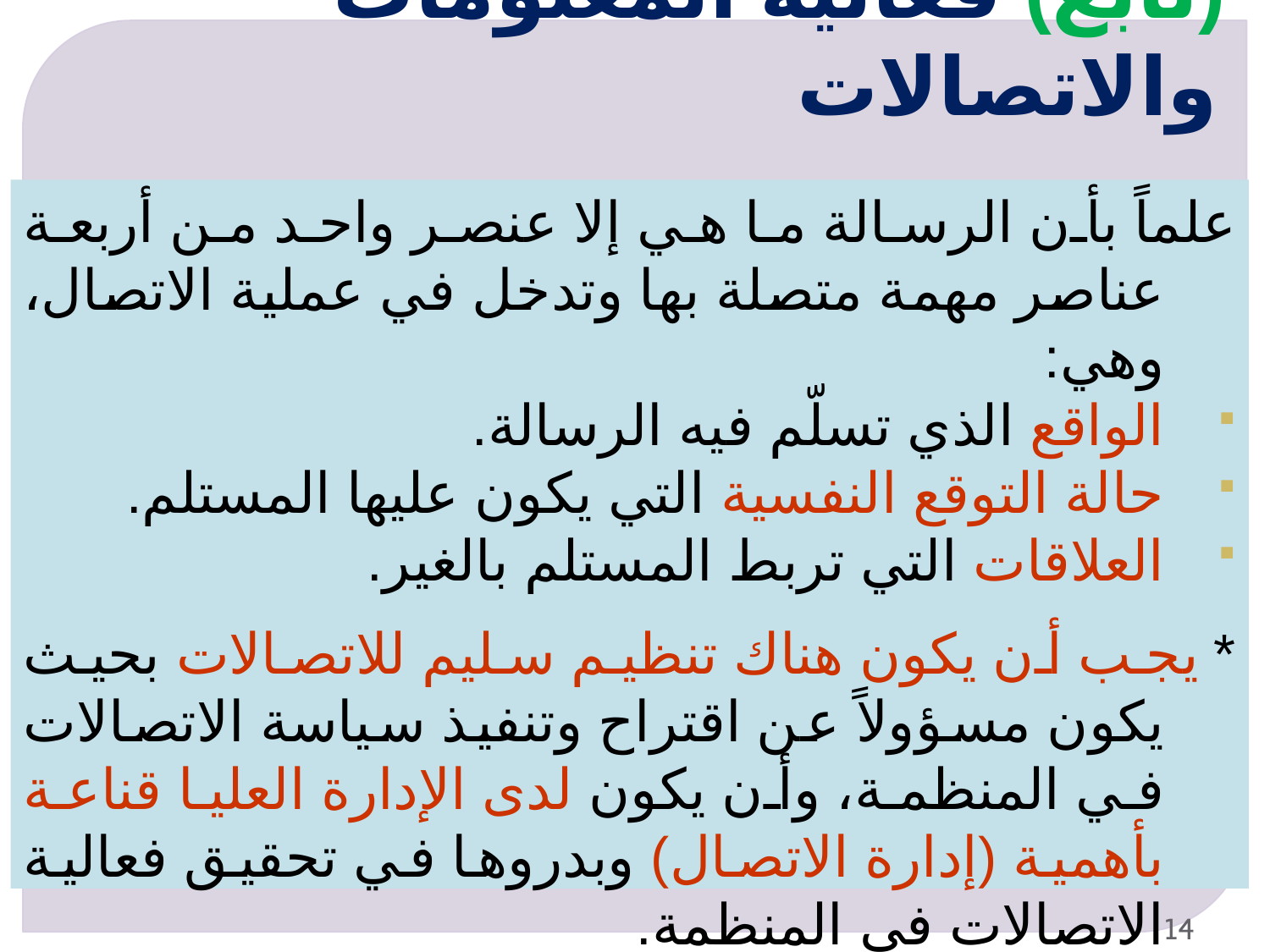

# (تابع) فعالية المعلومات والاتصالات
علماً بأن الرسالة ما هي إلا عنصر واحد من أربعة عناصر مهمة متصلة بها وتدخل في عملية الاتصال، وهي:
الواقع الذي تسلّم فيه الرسالة.
حالة التوقع النفسية التي يكون عليها المستلم.
العلاقات التي تربط المستلم بالغير.

* يجب أن يكون هناك تنظيم سليم للاتصالات بحيث يكون مسؤولاً عن اقتراح وتنفيذ سياسة الاتصالات في المنظمة، وأن يكون لدى الإدارة العليا قناعة بأهمية (إدارة الاتصال) وبدروها في تحقيق فعالية الاتصالات في المنظمة.
14